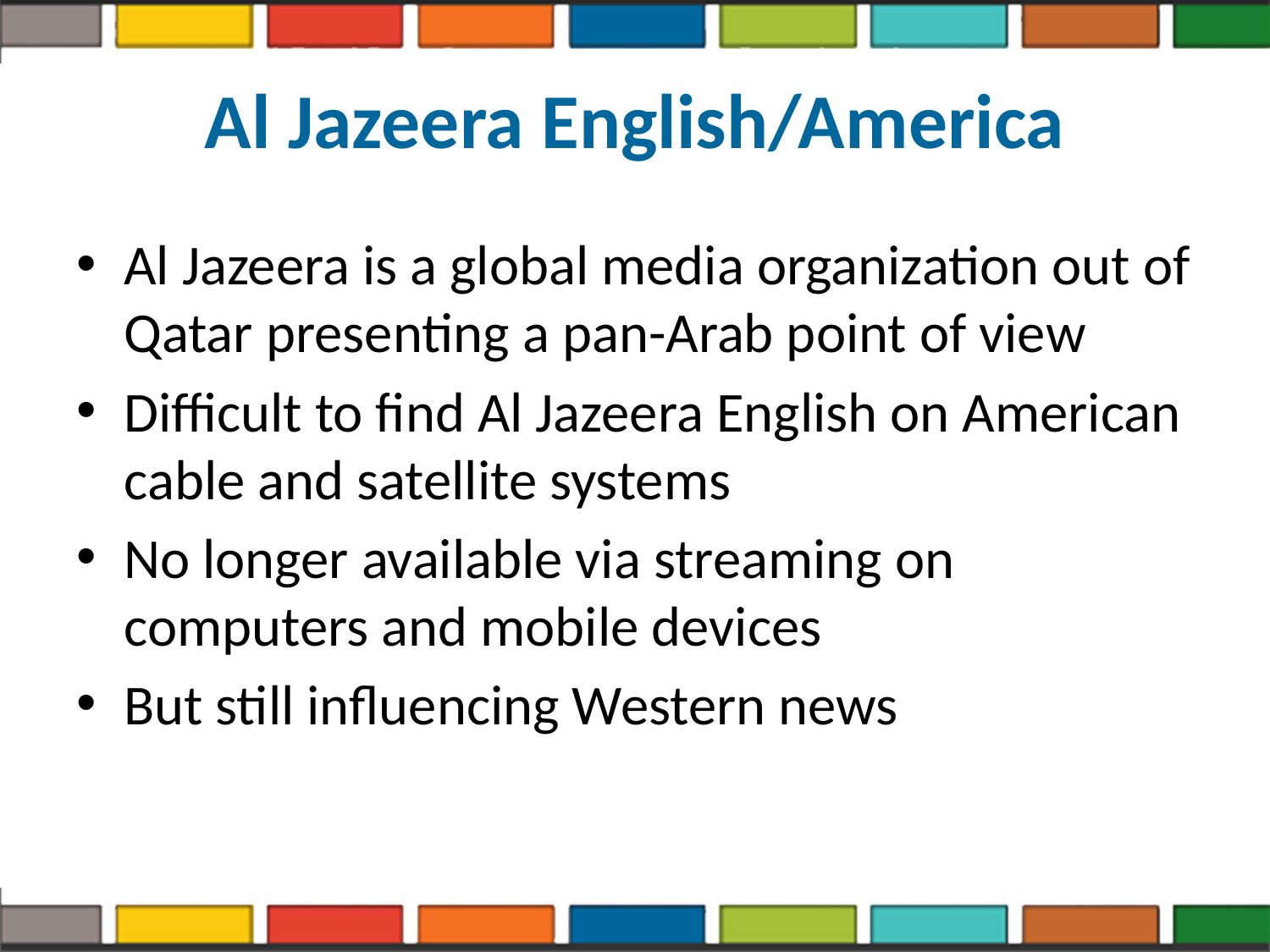

# Al Jazeera English/America
Al Jazeera is a global media organization out of Qatar presenting a pan-Arab point of view
Difficult to find Al Jazeera English on American cable and satellite systems
No longer available via streaming on computers and mobile devices
But still influencing Western news